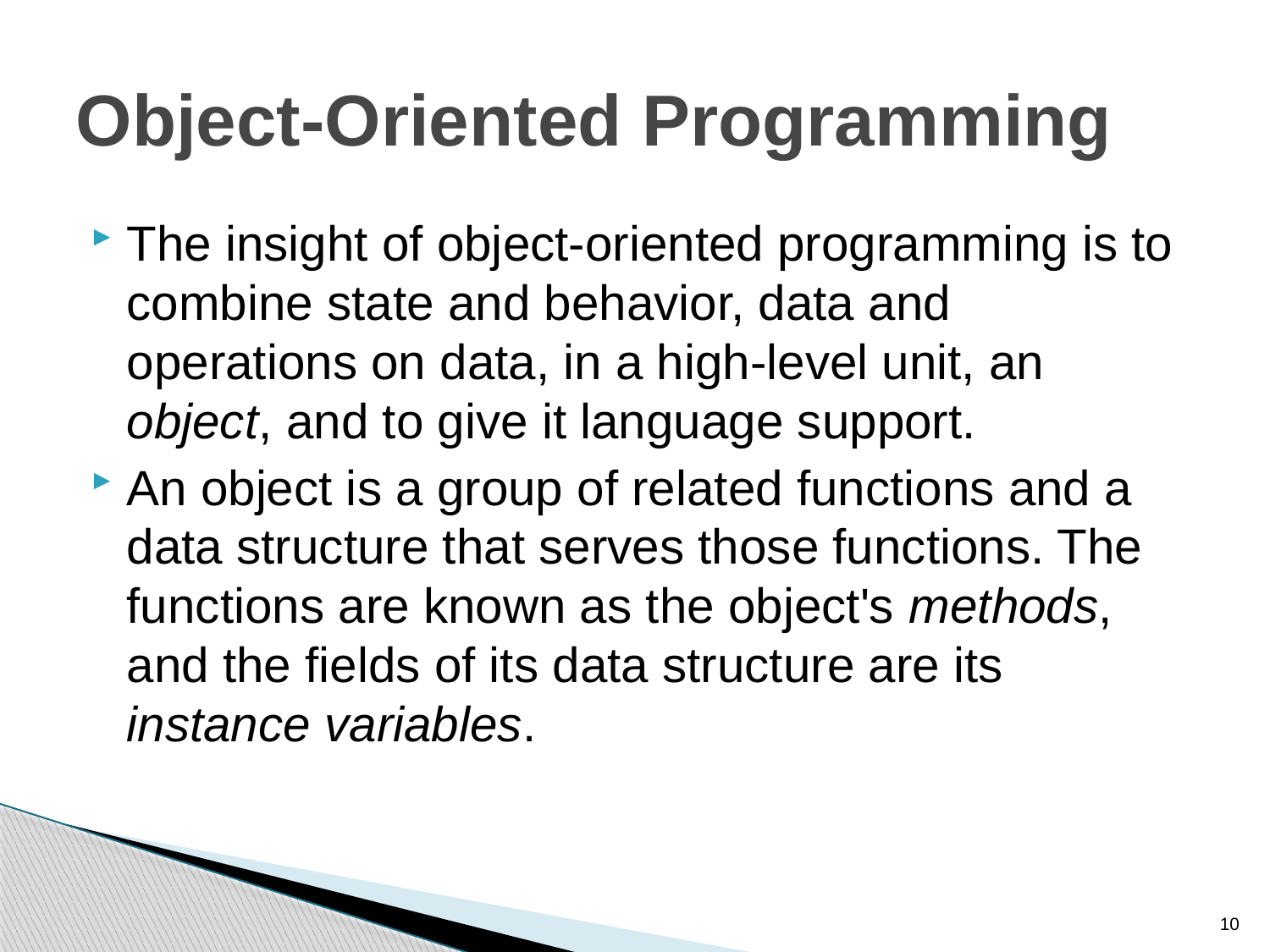

# Object-Oriented Programming
The insight of object-oriented programming is to combine state and behavior, data and operations on data, in a high-level unit, an object, and to give it language support.
An object is a group of related functions and a data structure that serves those functions. The functions are known as the object's methods, and the fields of its data structure are its instance variables.
10